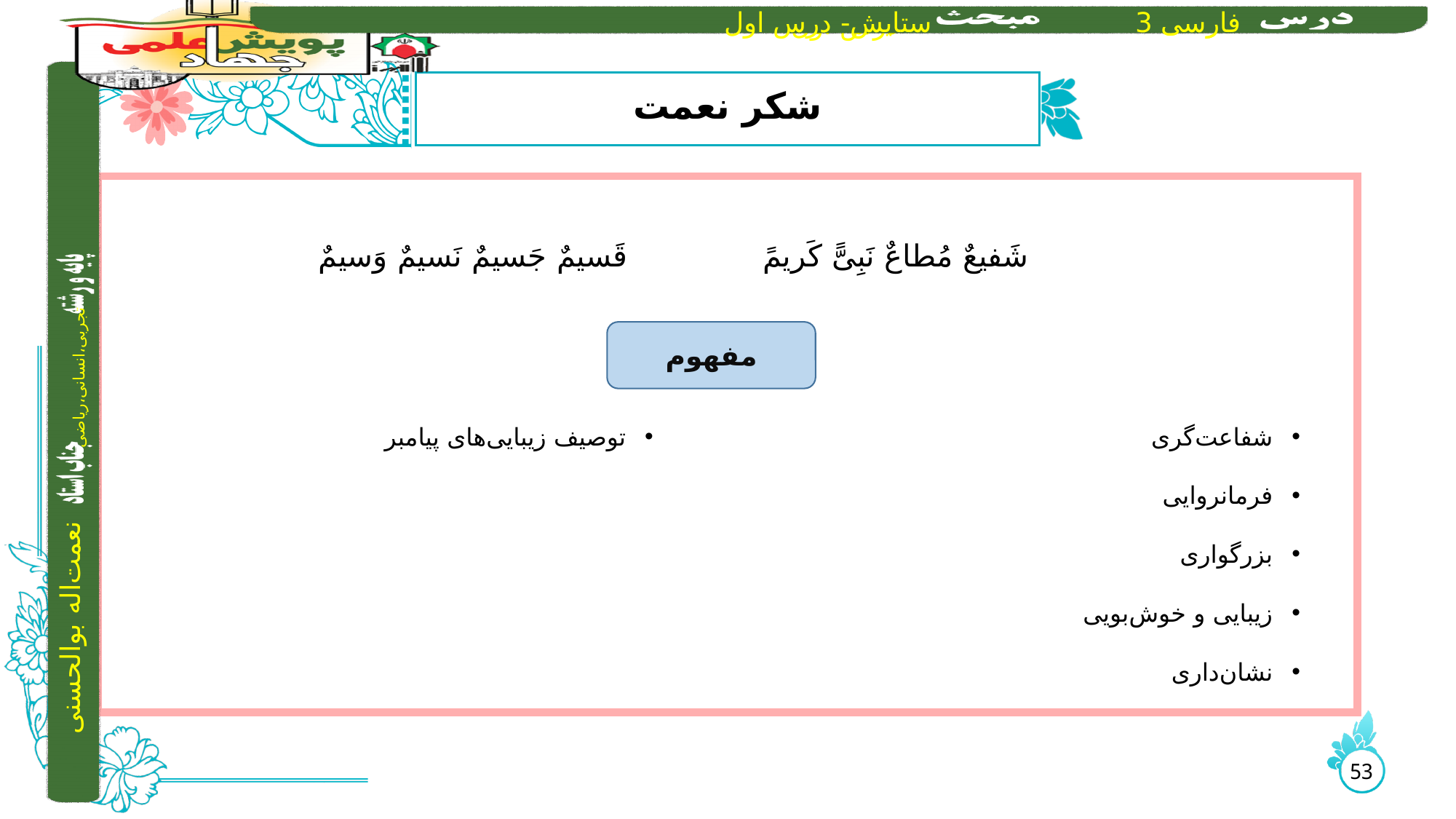

# شکر نعمت
شَفیعٌ مُطاعٌ نَبِیًّ کَریمً              قَسیمٌ جَسیمٌ نَسیمٌ وَسیمٌ

توصیف زیبایی‌های پیامبر
شفاعت‌گری
فرمانروایی
بزرگواری
زیبایی و خوش‌بویی
نشان‌داری